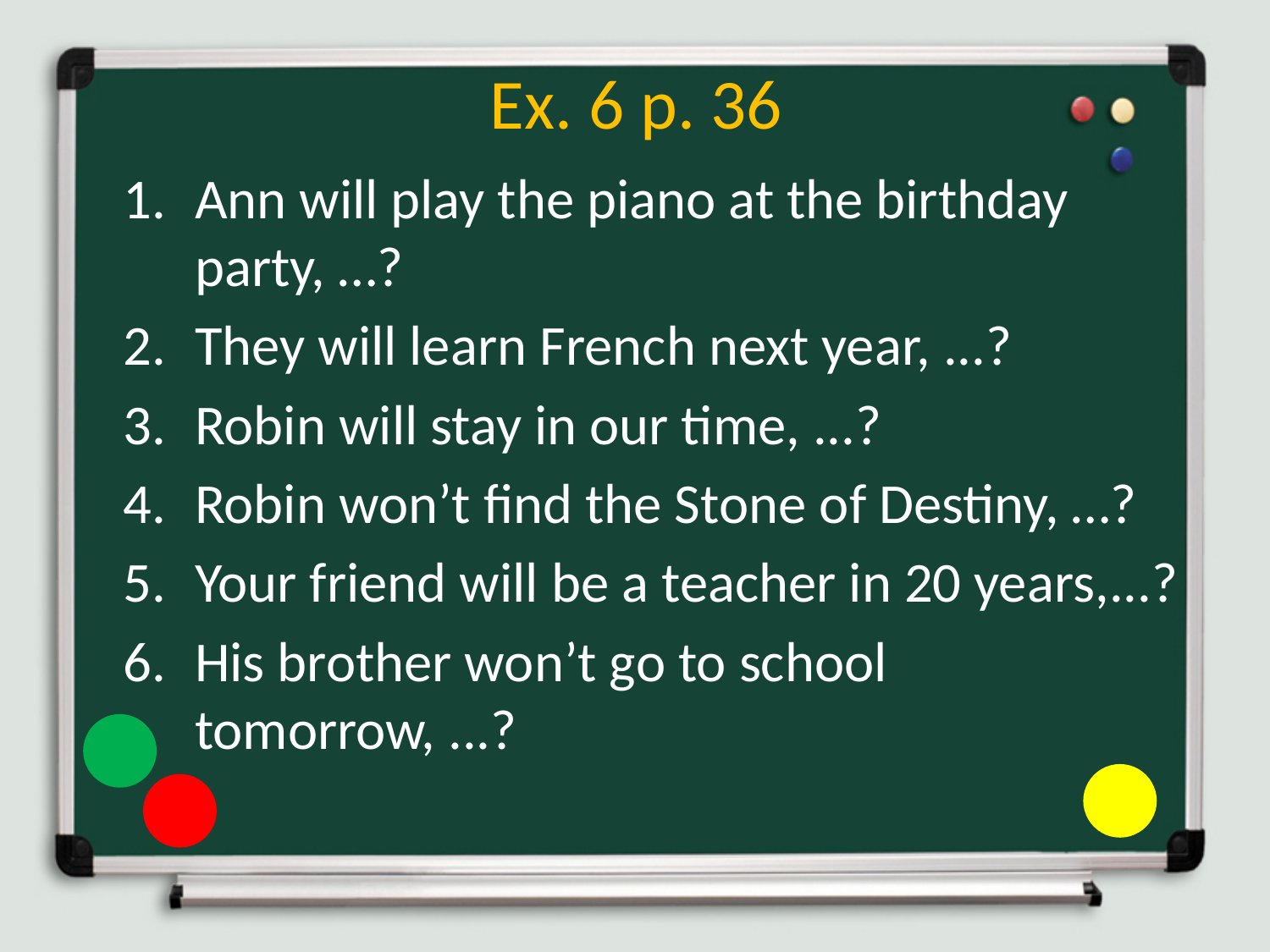

# Ex. 6 p. 36
Ann will play the piano at the birthday party, …?
They will learn French next year, ...?
Robin will stay in our time, ...?
Robin won’t find the Stone of Destiny, …?
Your friend will be a teacher in 20 years,...?
His brother won’t go to school tomorrow, ...?